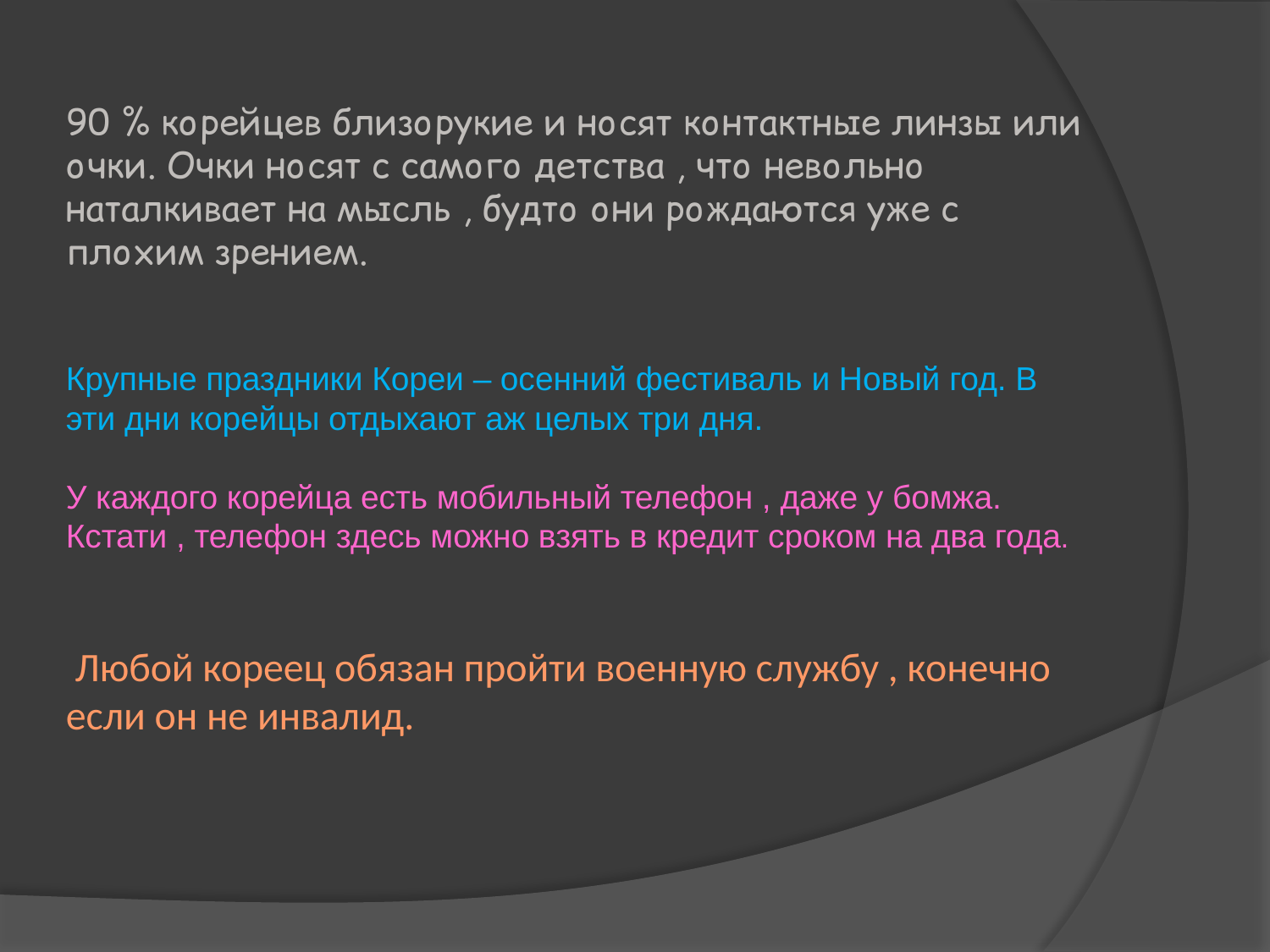

# 90 % корейцев близорукие и носят контактные линзы или очки. Очки носят с самого детства , что невольно наталкивает на мысль , будто они рождаются уже с плохим зрением. Крупные праздники Кореи – осенний фестиваль и Новый год. В эти дни корейцы отдыхают аж целых три дня. У каждого корейца есть мобильный телефон , даже у бомжа. Кстати , телефон здесь можно взять в кредит сроком на два года. Любой кореец обязан пройти военную службу , конечно если он не инвалид.